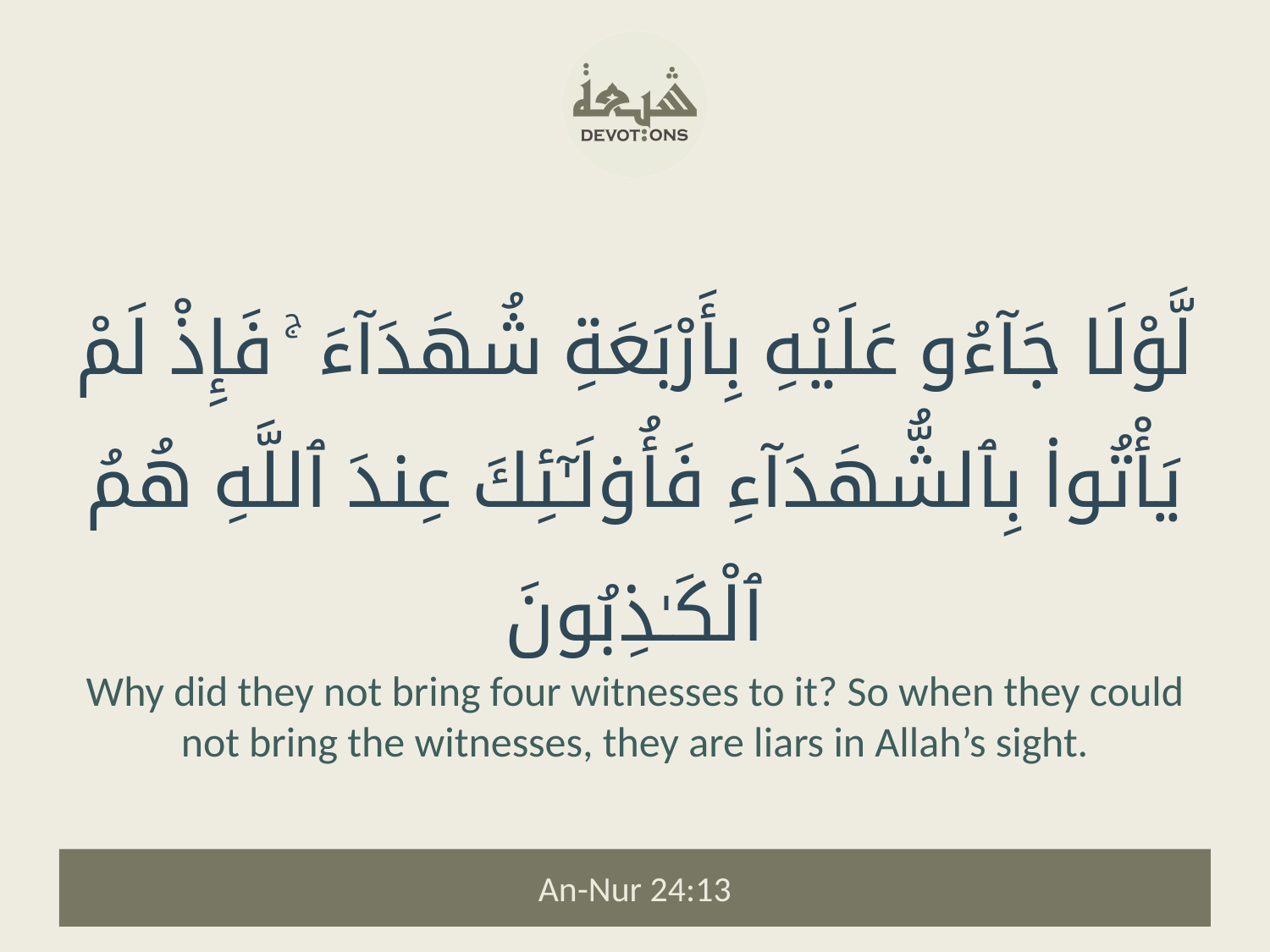

لَّوْلَا جَآءُو عَلَيْهِ بِأَرْبَعَةِ شُهَدَآءَ ۚ فَإِذْ لَمْ يَأْتُوا۟ بِٱلشُّهَدَآءِ فَأُو۟لَـٰٓئِكَ عِندَ ٱللَّهِ هُمُ ٱلْكَـٰذِبُونَ
Why did they not bring four witnesses to it? So when they could not bring the witnesses, they are liars in Allah’s sight.
An-Nur 24:13